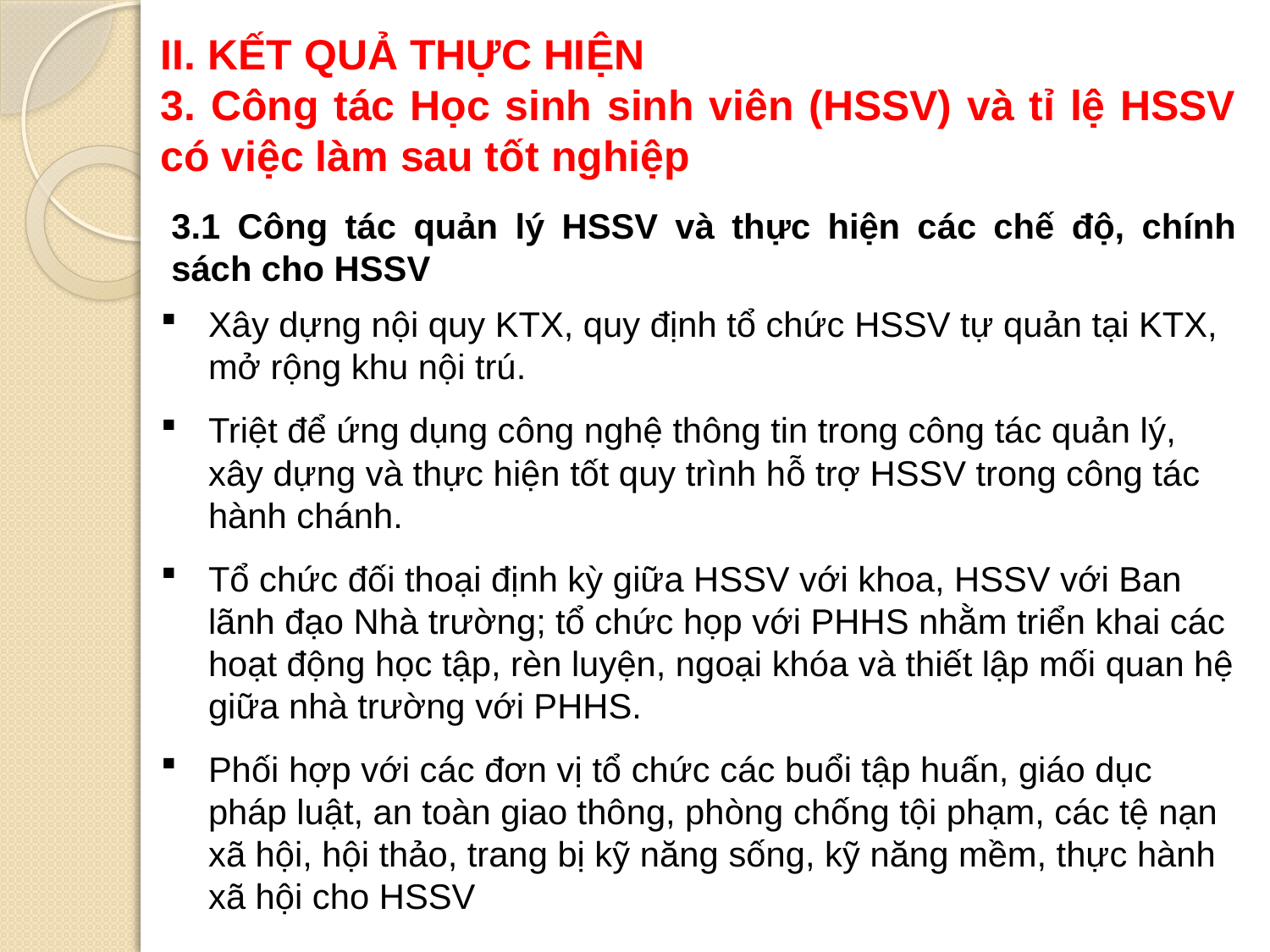

II. KẾT QUẢ THỰC HIỆN
3. Công tác Học sinh sinh viên (HSSV) và tỉ lệ HSSV có việc làm sau tốt nghiệp
3.1 Công tác quản lý HSSV và thực hiện các chế độ, chính sách cho HSSV
Xây dựng nội quy KTX, quy định tổ chức HSSV tự quản tại KTX, mở rộng khu nội trú.
Triệt để ứng dụng công nghệ thông tin trong công tác quản lý, xây dựng và thực hiện tốt quy trình hỗ trợ HSSV trong công tác hành chánh.
Tổ chức đối thoại định kỳ giữa HSSV với khoa, HSSV với Ban lãnh đạo Nhà trường; tổ chức họp với PHHS nhằm triển khai các hoạt động học tập, rèn luyện, ngoại khóa và thiết lập mối quan hệ giữa nhà trường với PHHS.
Phối hợp với các đơn vị tổ chức các buổi tập huấn, giáo dục pháp luật, an toàn giao thông, phòng chống tội phạm, các tệ nạn xã hội, hội thảo, trang bị kỹ năng sống, kỹ năng mềm, thực hành xã hội cho HSSV